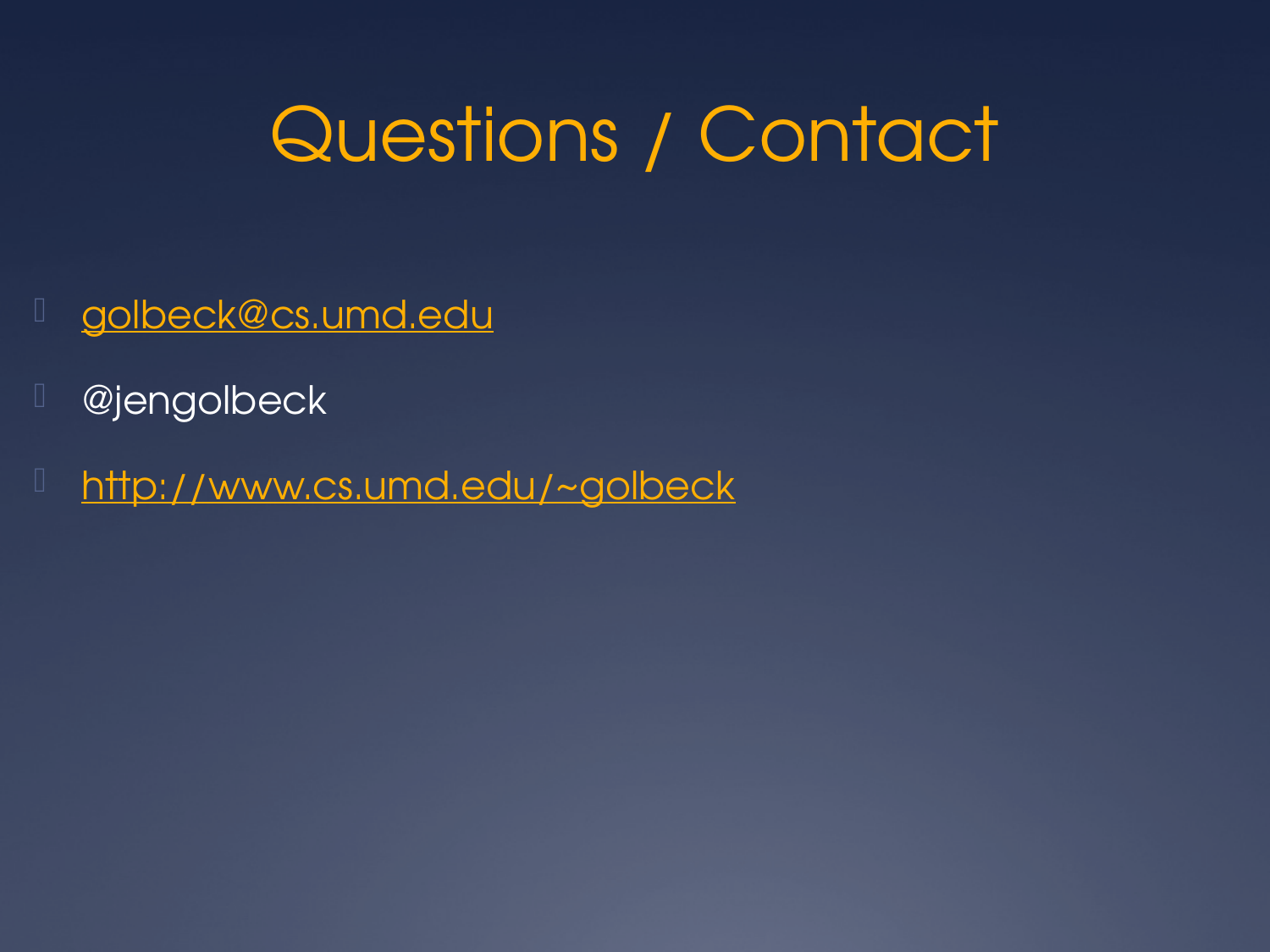

# Questions / Contact
golbeck@cs.umd.edu
@jengolbeck
http://www.cs.umd.edu/~golbeck